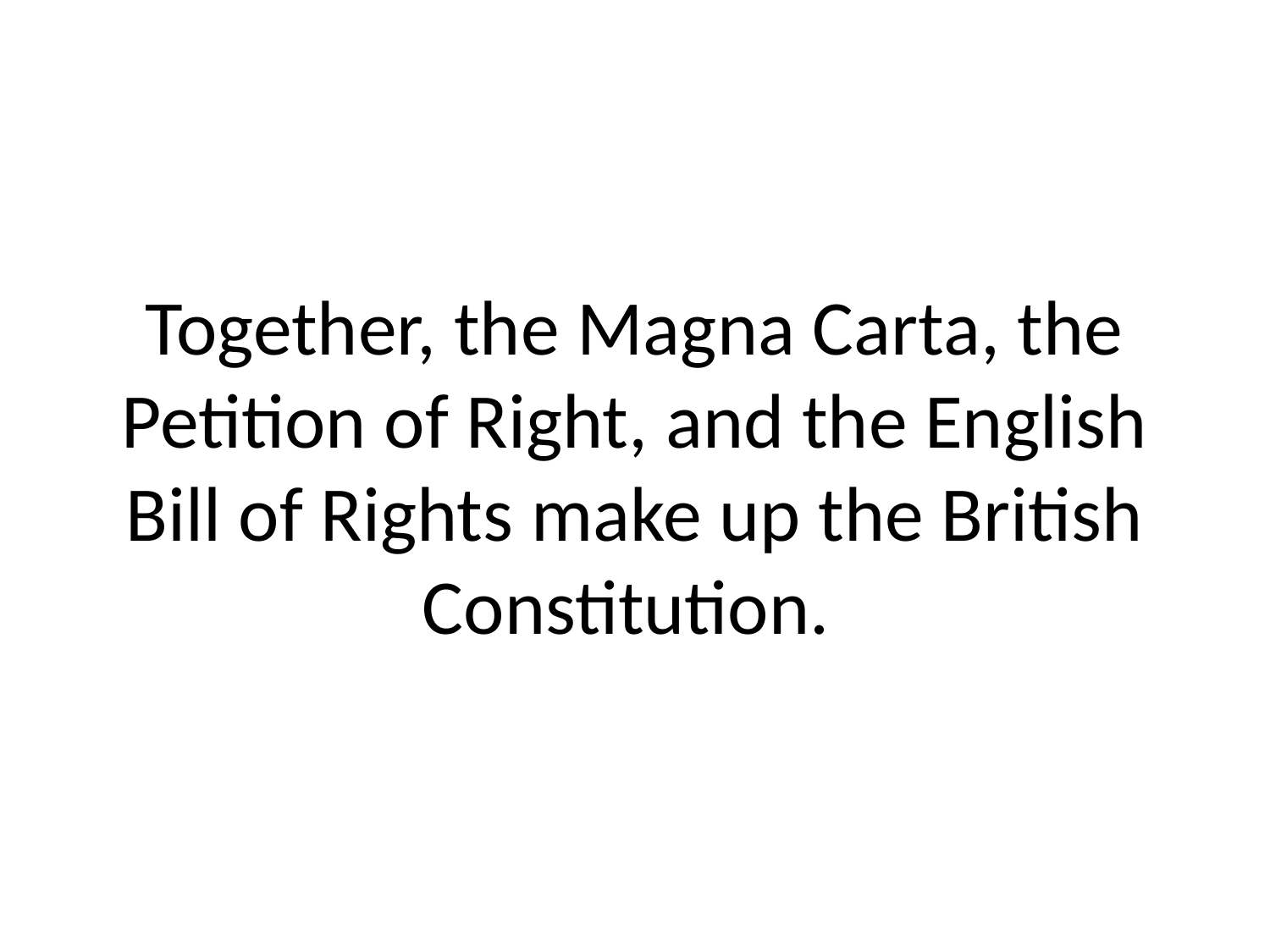

# Together, the Magna Carta, the Petition of Right, and the English Bill of Rights make up the British Constitution.